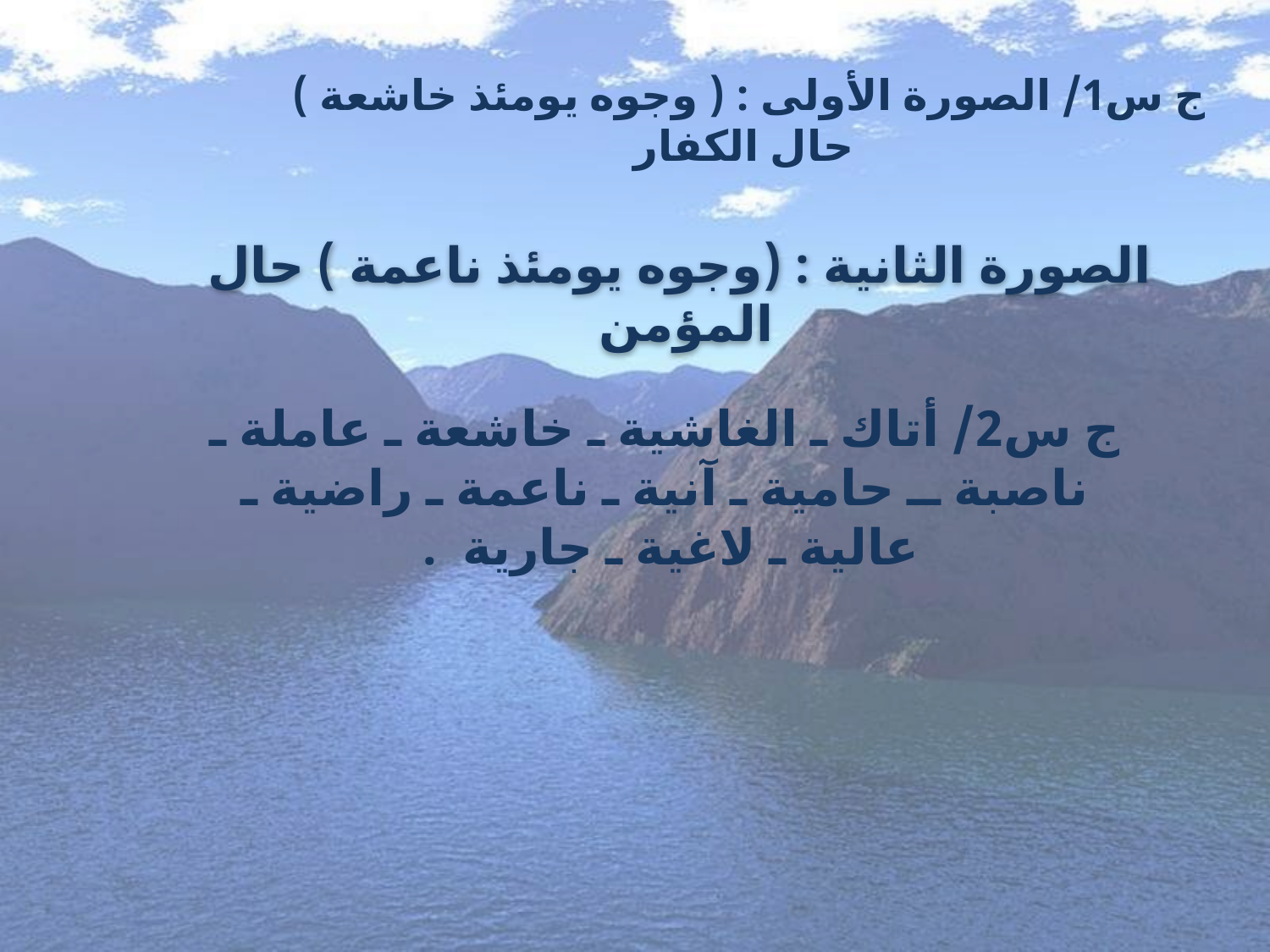

ج س1/ الصورة الأولى : ( وجوه يومئذ خاشعة )  حال الكفار

الصورة الثانية : (وجوه يومئذ ناعمة ) حال المؤمن
ج س2/ أتاك ـ الغاشية ـ خاشعة ـ عاملة ـ ناصبة ــ حامية ـ آنية ـ ناعمة ـ راضية ـ عالية ـ لاغية ـ جارية  .